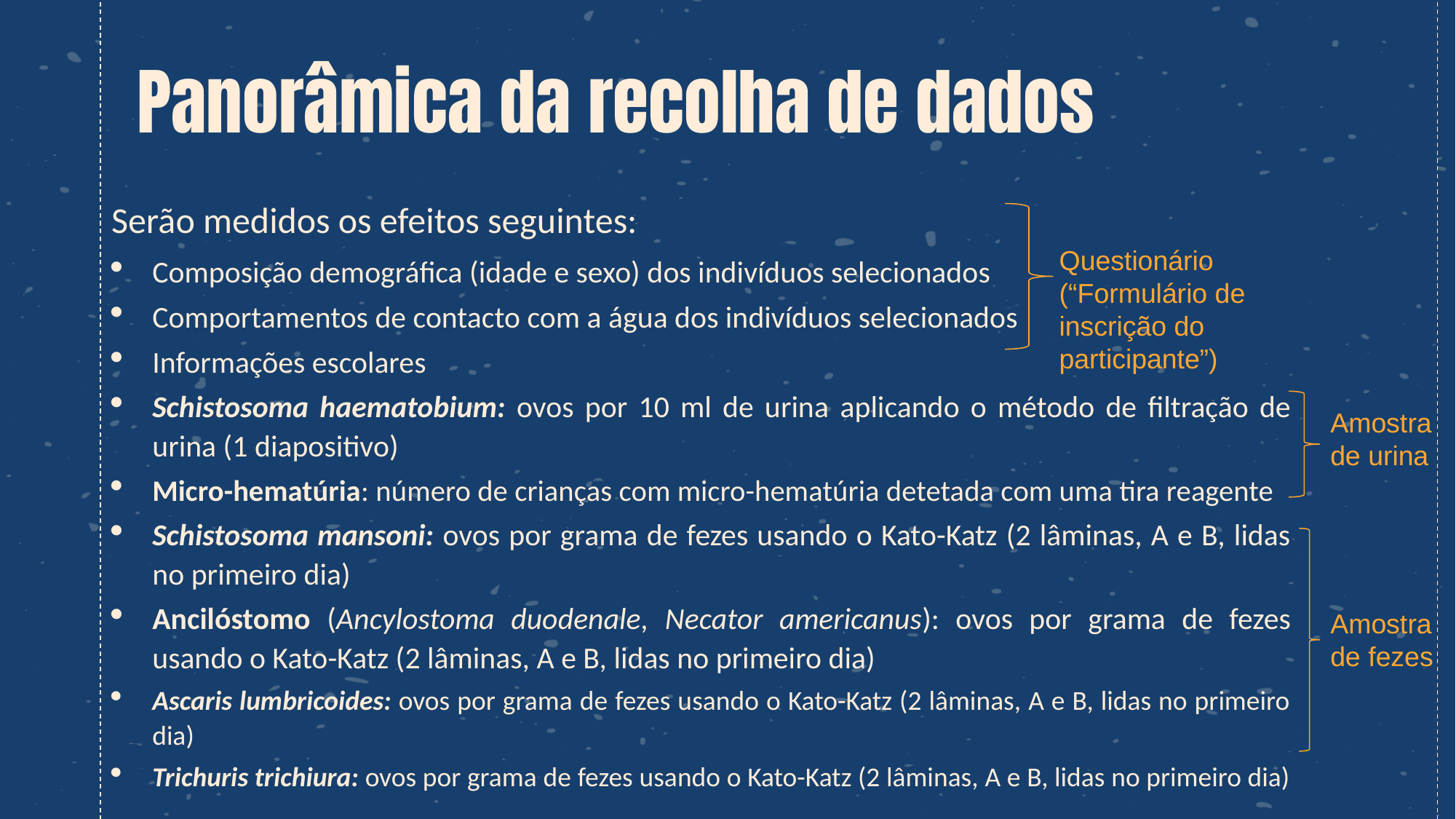

# Panorâmica da recolha de dados
Serão medidos os efeitos seguintes:
Composição demográfica (idade e sexo) dos indivíduos selecionados
Comportamentos de contacto com a água dos indivíduos selecionados
Informações escolares
Schistosoma haematobium: ovos por 10 ml de urina aplicando o método de filtração de urina (1 diapositivo)
Micro-hematúria: número de crianças com micro-hematúria detetada com uma tira reagente
Schistosoma mansoni: ovos por grama de fezes usando o Kato-Katz (2 lâminas, A e B, lidas no primeiro dia)
Ancilóstomo (Ancylostoma duodenale, Necator americanus): ovos por grama de fezes usando o Kato-Katz (2 lâminas, A e B, lidas no primeiro dia)
Ascaris lumbricoides: ovos por grama de fezes usando o Kato-Katz (2 lâminas, A e B, lidas no primeiro dia)
Trichuris trichiura: ovos por grama de fezes usando o Kato-Katz (2 lâminas, A e B, lidas no primeiro dia)

Questionário (“Formulário de inscrição do participante”)

Amostra de urina

Amostra de fezes